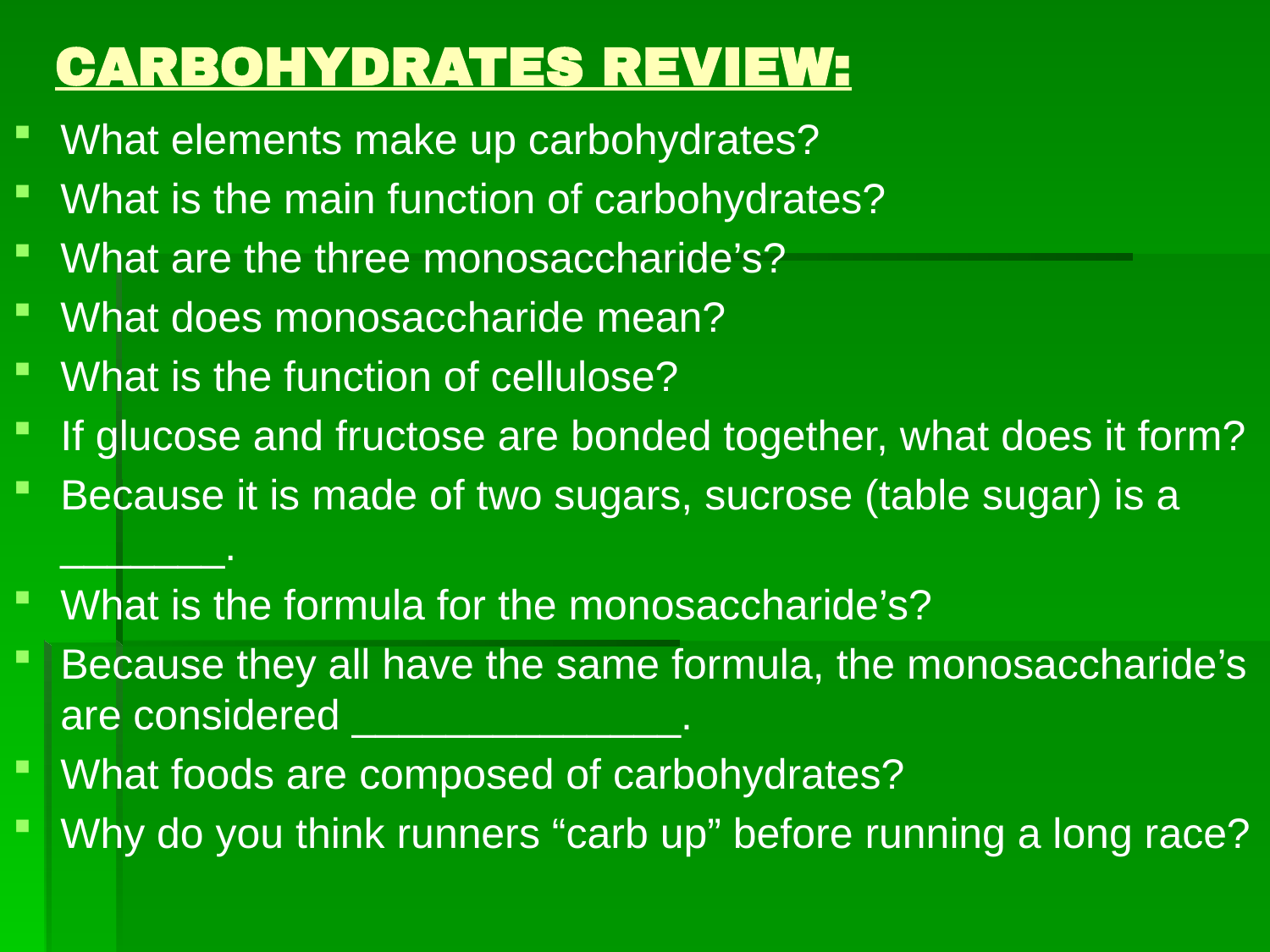

# CARBOHYDRATES REVIEW:
What elements make up carbohydrates?
What is the main function of carbohydrates?
What are the three monosaccharide’s?
What does monosaccharide mean?
What is the function of cellulose?
If glucose and fructose are bonded together, what does it form?
Because it is made of two sugars, sucrose (table sugar) is a _______.
What is the formula for the monosaccharide’s?
Because they all have the same formula, the monosaccharide’s are considered ______________.
What foods are composed of carbohydrates?
Why do you think runners “carb up” before running a long race?